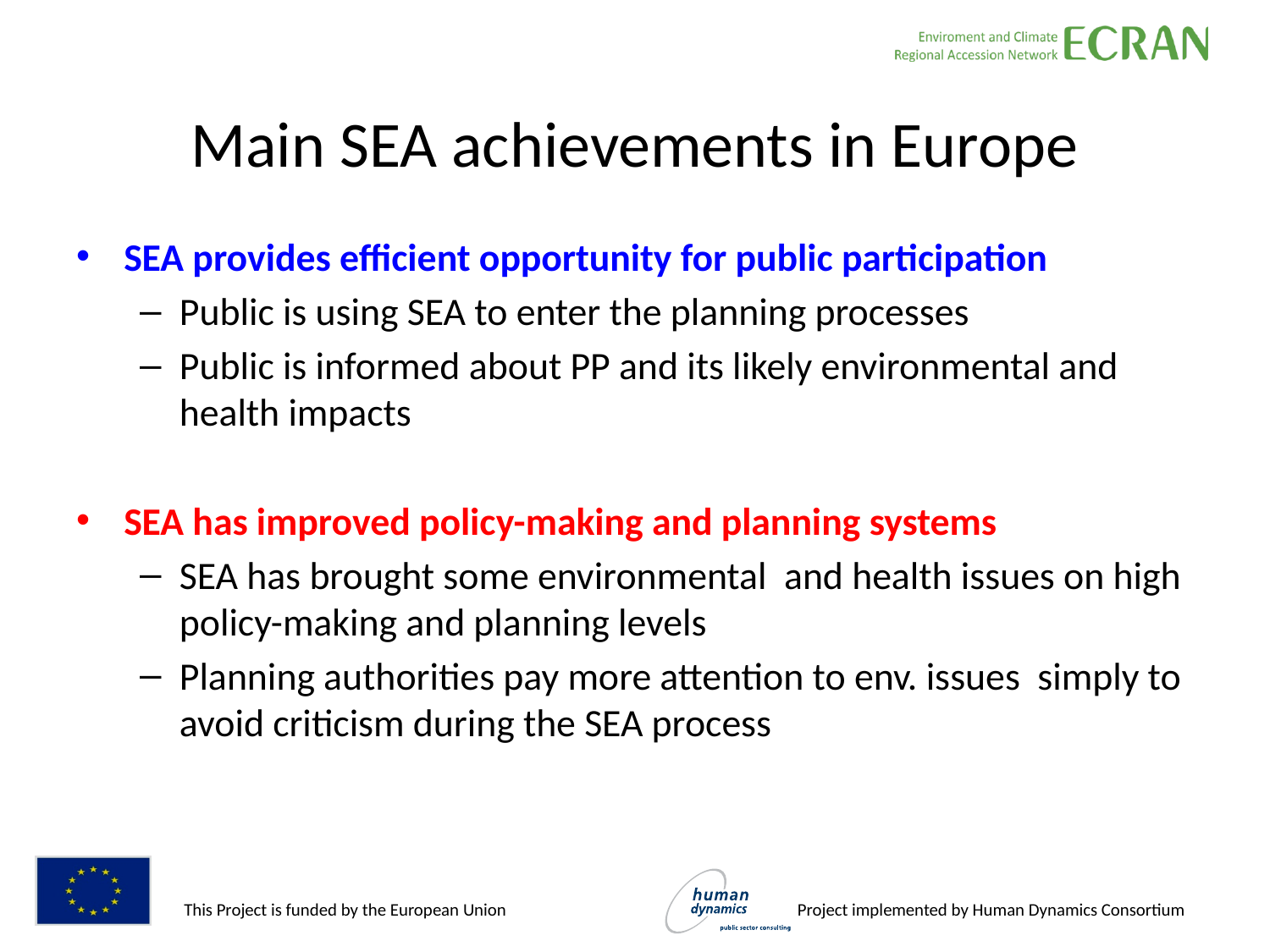

# Main SEA achievements in Europe
SEA provides efficient opportunity for public participation
Public is using SEA to enter the planning processes
Public is informed about PP and its likely environmental and health impacts

SEA has improved policy-making and planning systems
SEA has brought some environmental  and health issues on high policy-making and planning levels
Planning authorities pay more attention to env. issues  simply to avoid criticism during the SEA process